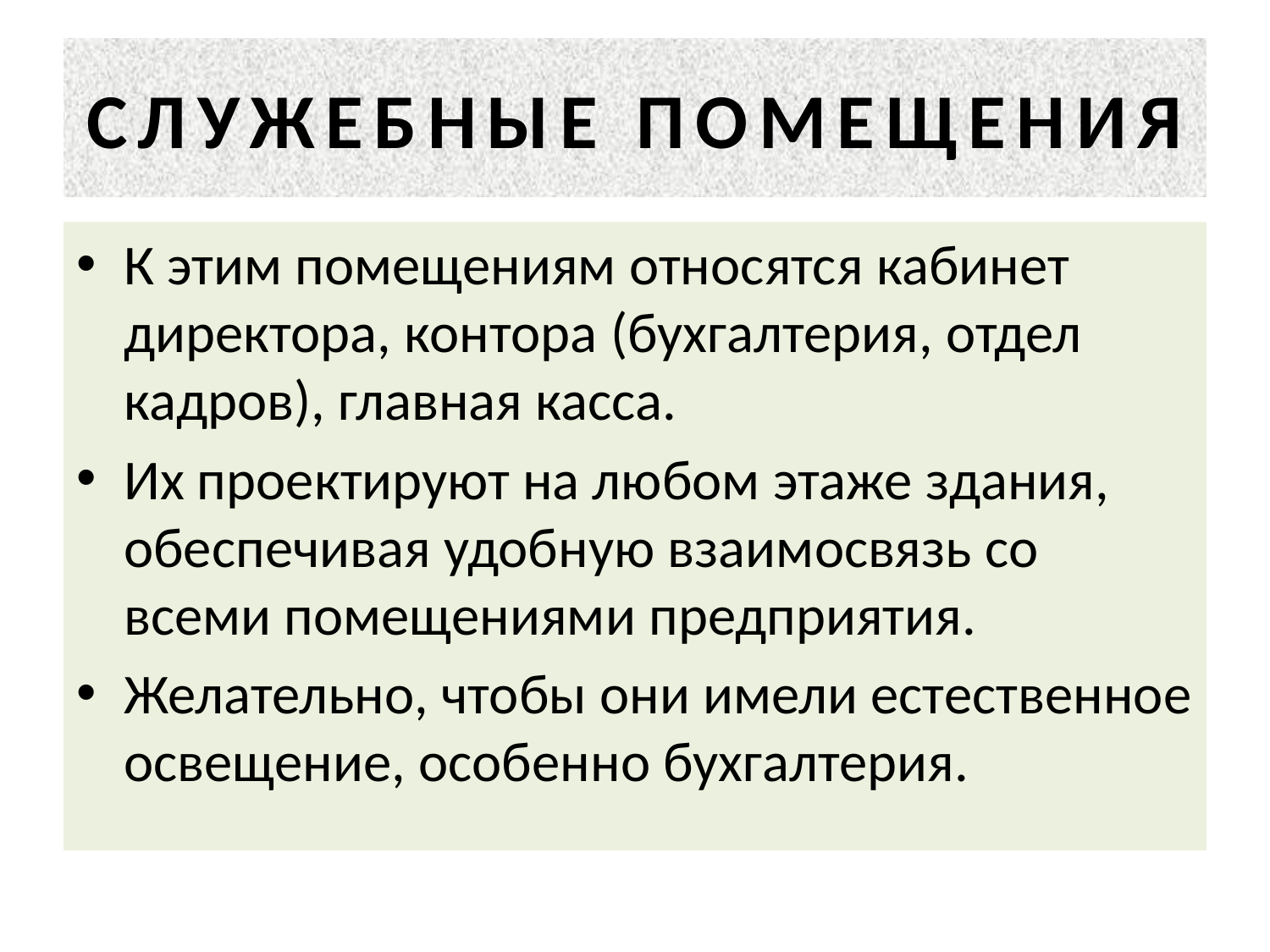

# СЛУЖЕБНЫЕ ПОМЕЩЕНИЯ
К этим помещениям относятся кабинет директора, контора (бухгалтерия, отдел кадров), главная касса.
Их проектируют на любом этаже здания, обеспечивая удобную взаимосвязь со всеми помещениями предприятия.
Желательно, чтобы они имели естественное освещение, особенно бухгалтерия.